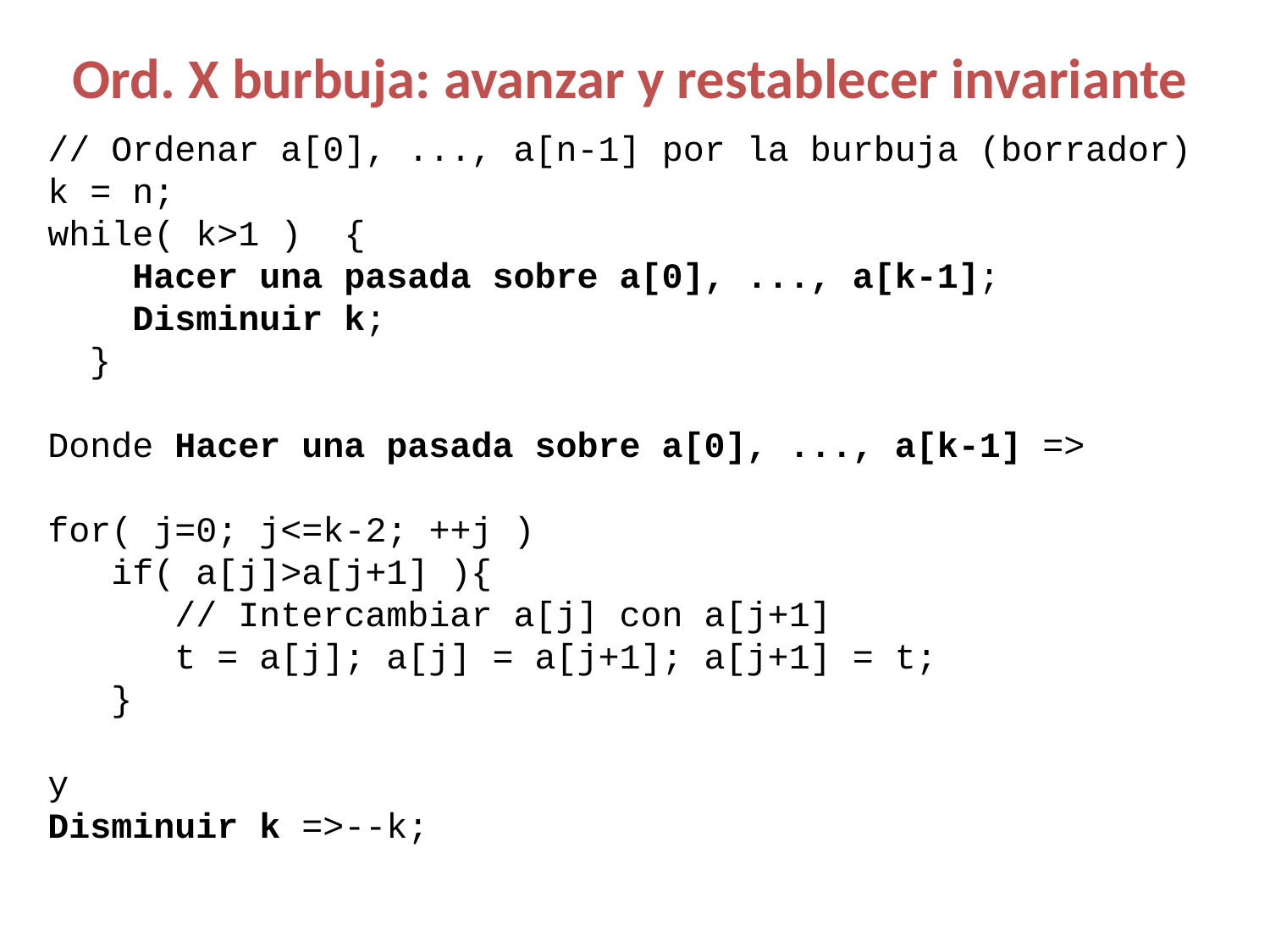

# Ord. X burbuja: avanzar y restablecer invariante
// Ordenar a[0], ..., a[n-1] por la burbuja (borrador)
k = n;
while( k>1 )  {
    Hacer una pasada sobre a[0], ..., a[k-1];
    Disminuir k;
  }

Donde Hacer una pasada sobre a[0], ..., a[k-1] =>

for( j=0; j<=k-2; ++j )
   if( a[j]>a[j+1] ){
      // Intercambiar a[j] con a[j+1]
      t = a[j]; a[j] = a[j+1]; a[j+1] = t;
   }

y
Disminuir k =>--k;